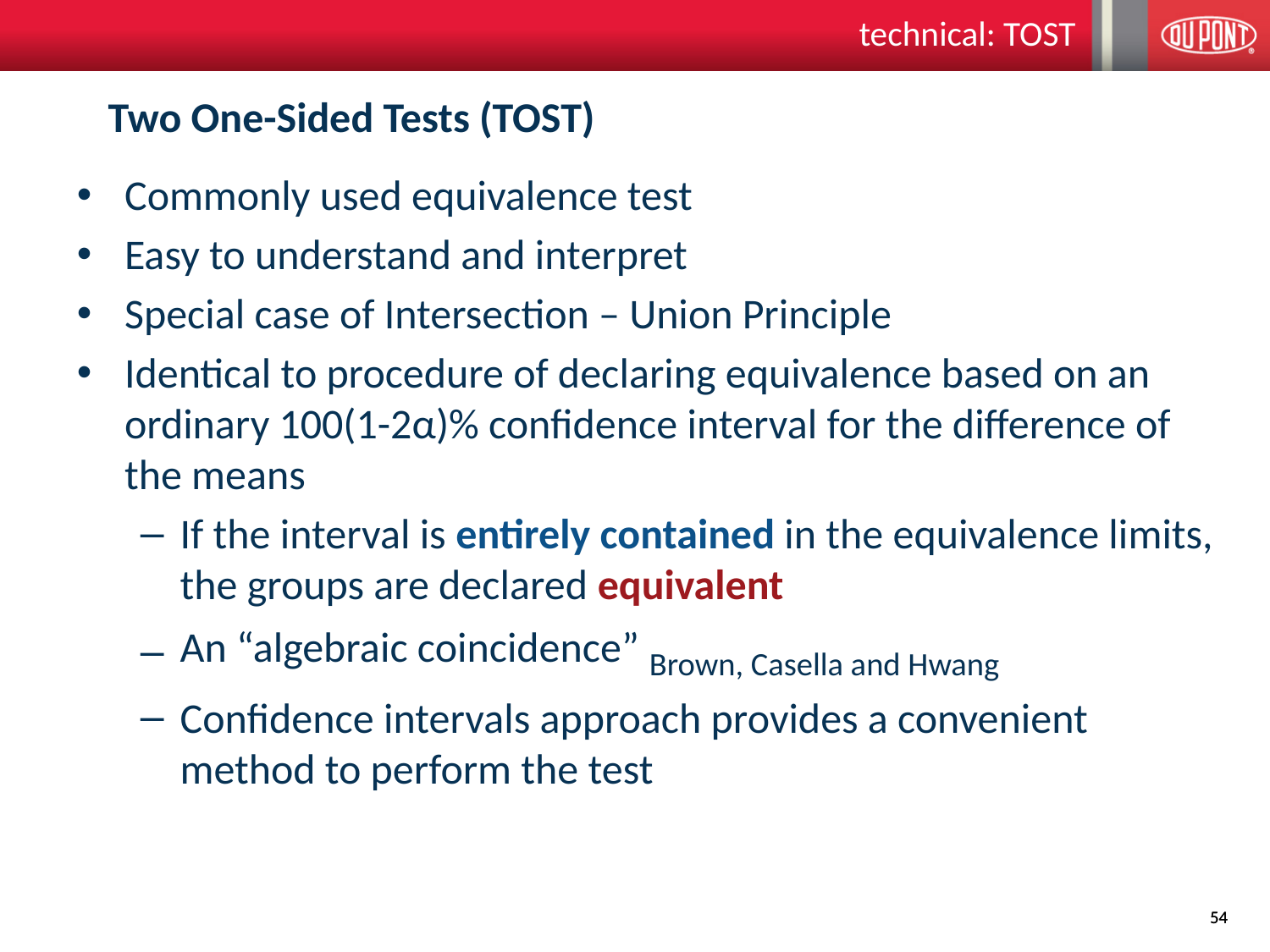

technical: TOST

# Two One-Sided Tests (TOST)
Commonly used equivalence test
Easy to understand and interpret
Special case of Intersection – Union Principle
Identical to procedure of declaring equivalence based on an ordinary 100(1-2α)% confidence interval for the difference of the means
If the interval is entirely contained in the equivalence limits, the groups are declared equivalent
An “algebraic coincidence” Brown, Casella and Hwang
Confidence intervals approach provides a convenient method to perform the test